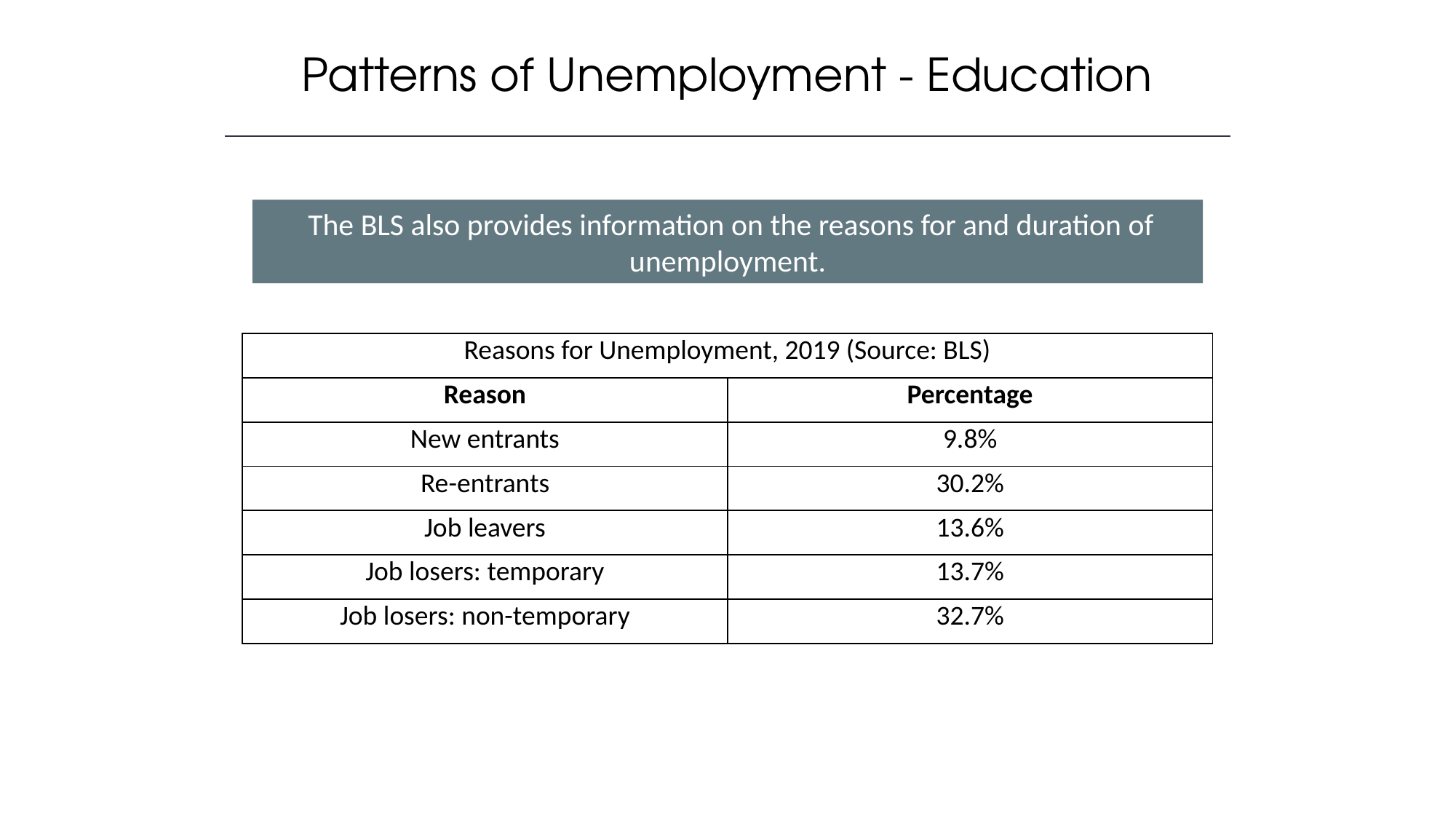

Patterns of Unemployment - Education
 The BLS also provides information on the reasons for and duration of unemployment.
| Reasons for Unemployment, 2019 (Source: BLS) |  |
| --- | --- |
| Reason | Percentage |
| New entrants | 9.8% |
| Re-entrants | 30.2% |
| Job leavers | 13.6% |
| Job losers: temporary | 13.7% |
| Job losers: non-temporary | 32.7% |